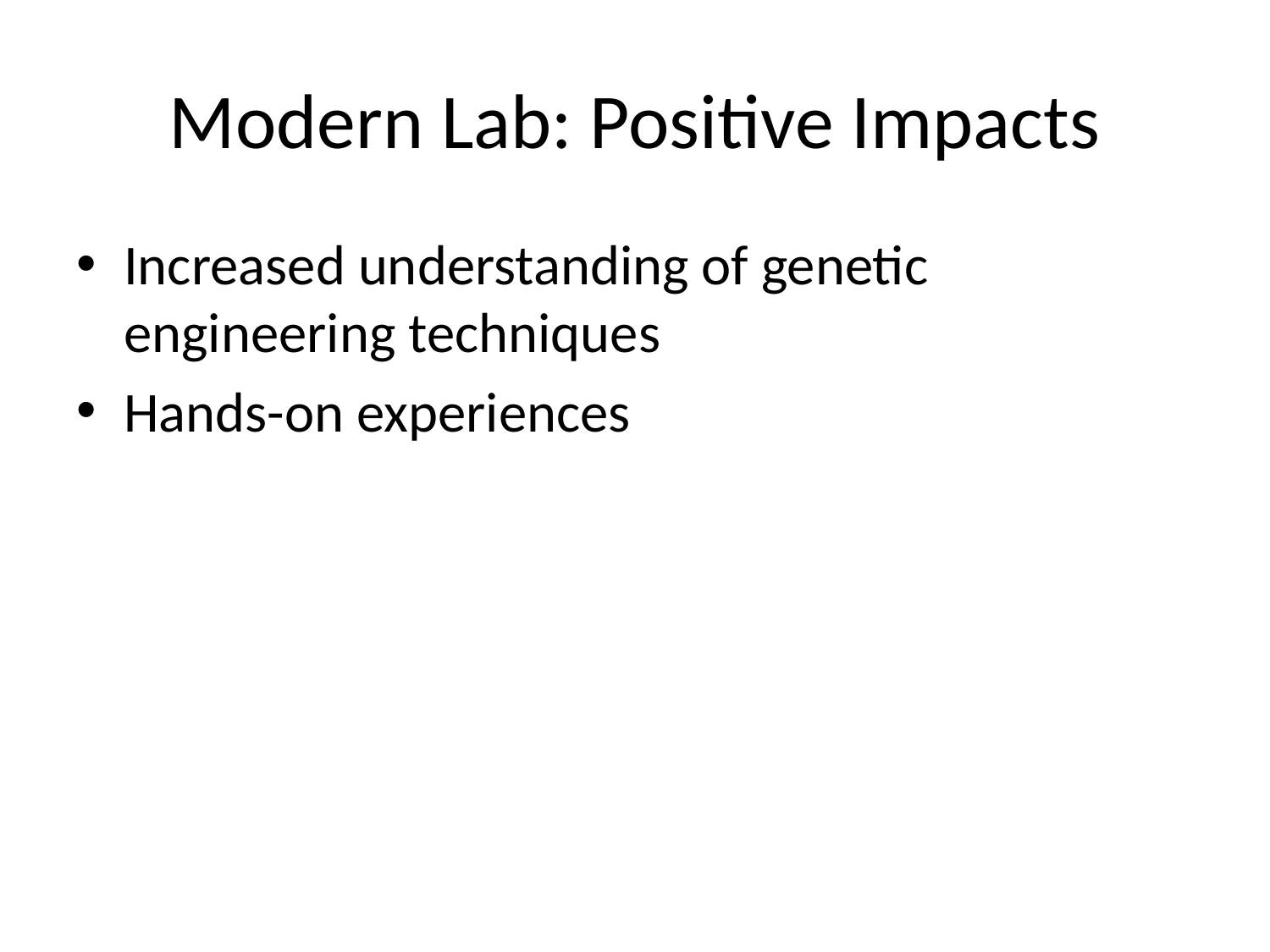

# Modern Lab: Positive Impacts
Increased understanding of genetic engineering techniques
Hands-on experiences